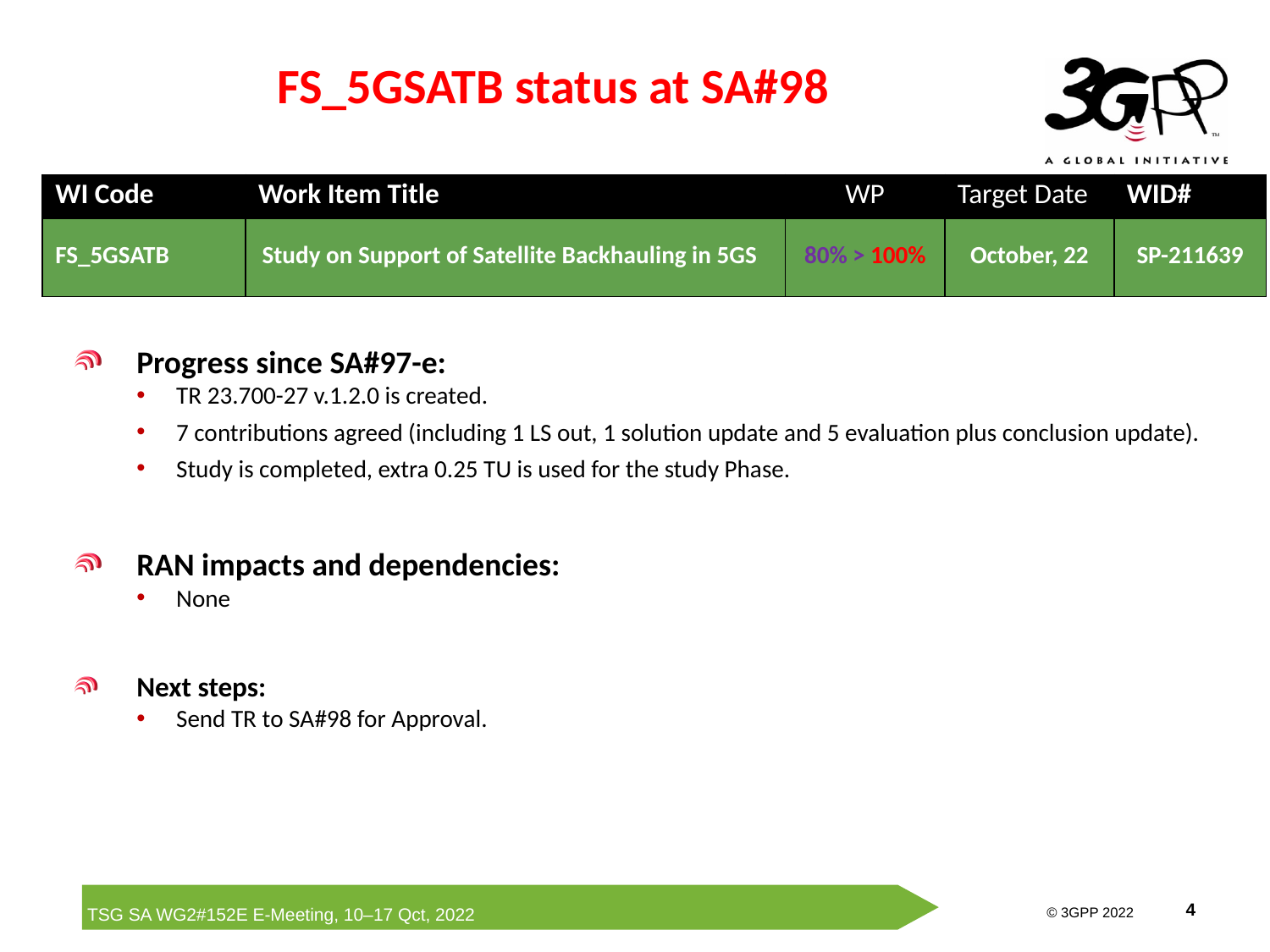

# FS_5GSATB status at SA#98
| WI Code | Work Item Title | WP | Target Date | WID# |
| --- | --- | --- | --- | --- |
| FS\_5GSATB | Study on Support of Satellite Backhauling in 5GS | 80% > 100% | October, 22 | SP-211639 |
Progress since SA#97-e:
TR 23.700-27 v.1.2.0 is created.
7 contributions agreed (including 1 LS out, 1 solution update and 5 evaluation plus conclusion update).
Study is completed, extra 0.25 TU is used for the study Phase.

RAN impacts and dependencies:
None

Next steps:
Send TR to SA#98 for Approval.